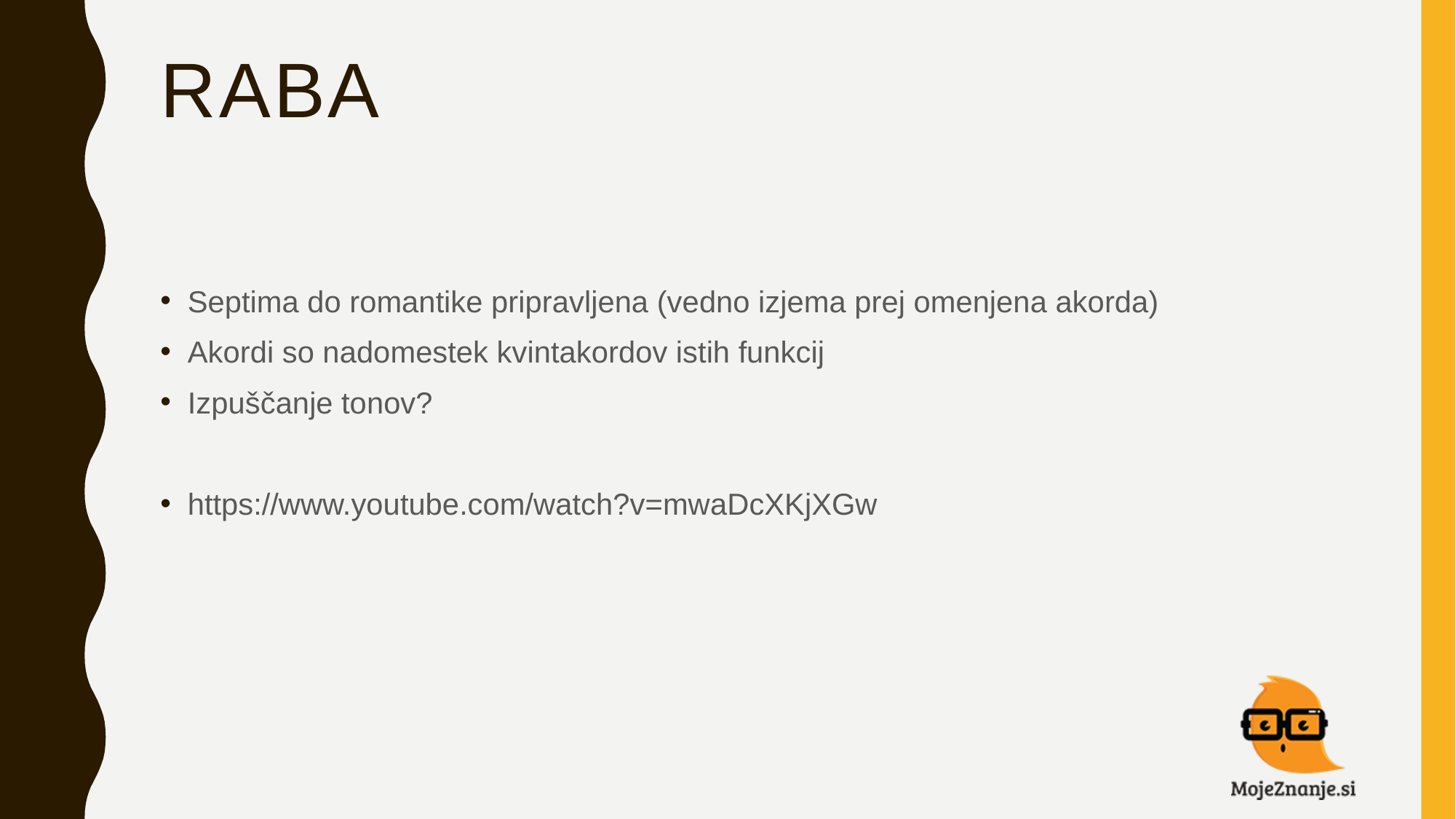

# Raba
Septima do romantike pripravljena (vedno izjema prej omenjena akorda)
Akordi so nadomestek kvintakordov istih funkcij
Izpuščanje tonov?

https://www.youtube.com/watch?v=mwaDcXKjXGw